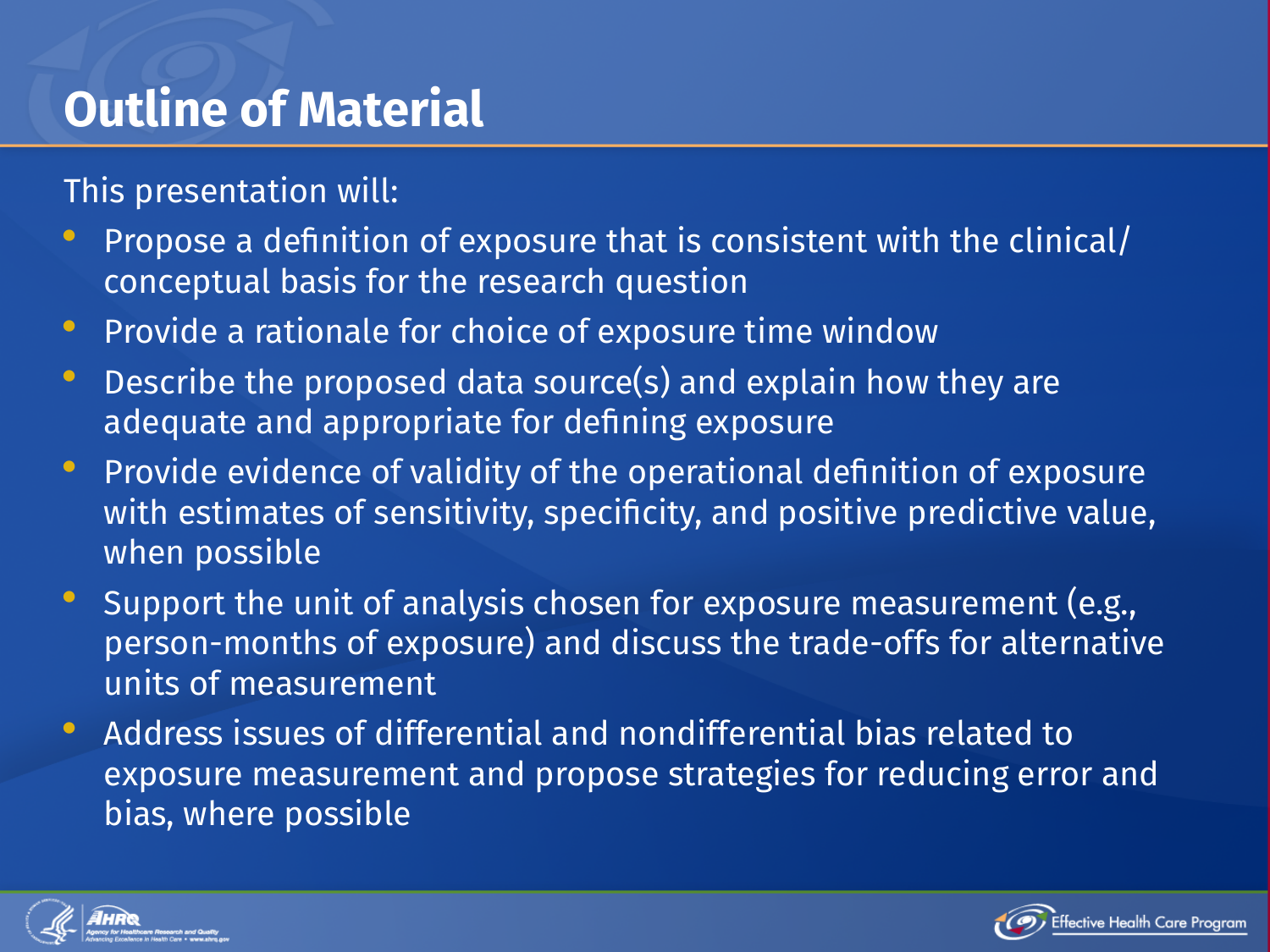

# Outline of Material
This presentation will:
Propose a definition of exposure that is consistent with the clinical/ conceptual basis for the research question
Provide a rationale for choice of exposure time window
Describe the proposed data source(s) and explain how they are adequate and appropriate for defining exposure
Provide evidence of validity of the operational definition of exposure with estimates of sensitivity, specificity, and positive predictive value, when possible
Support the unit of analysis chosen for exposure measurement (e.g., person-months of exposure) and discuss the trade-offs for alternative units of measurement
Address issues of differential and nondifferential bias related to exposure measurement and propose strategies for reducing error and bias, where possible